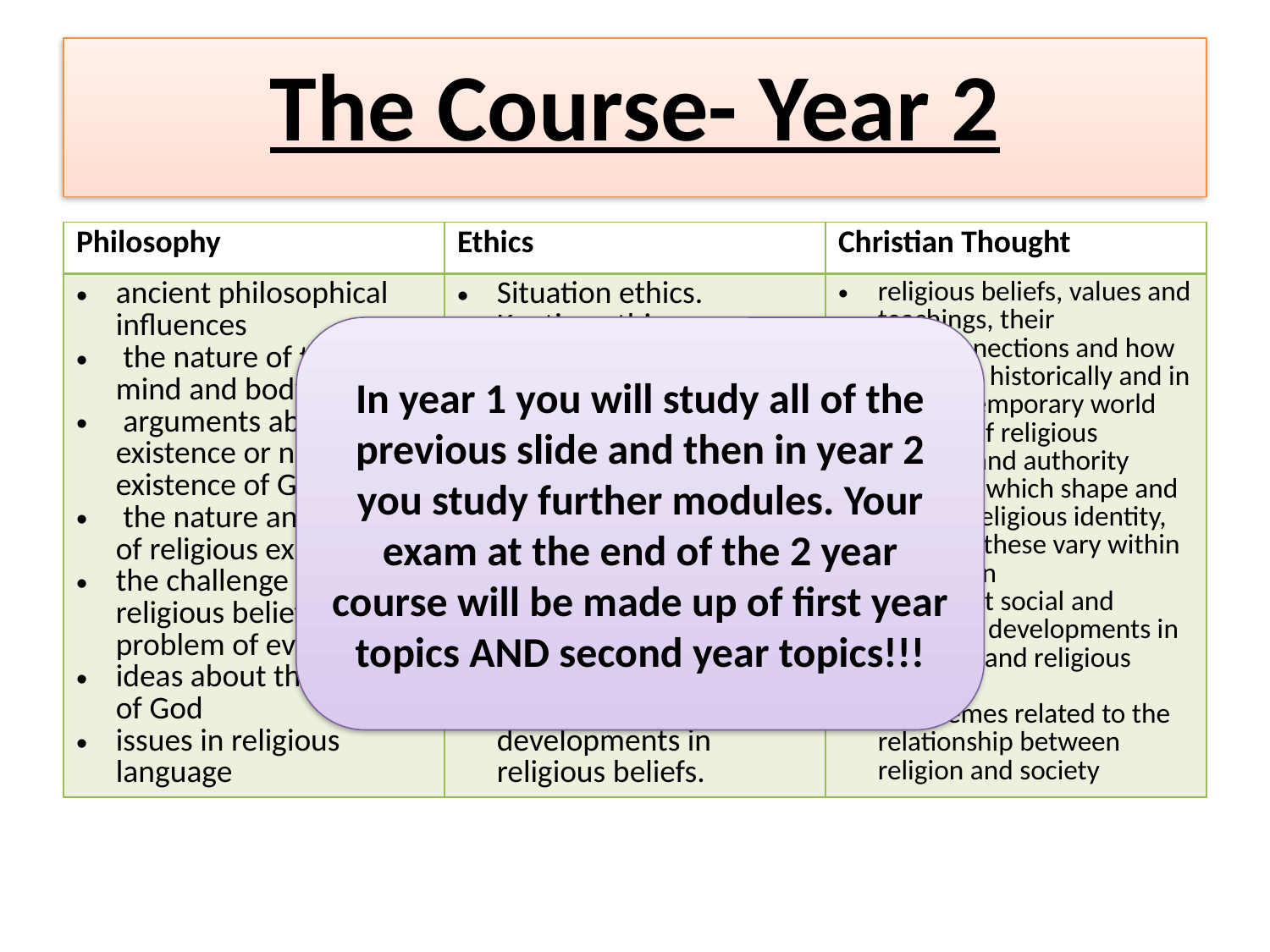

# The Course- Year 2
| Philosophy | Ethics | Christian Thought |
| --- | --- | --- |
| ancient philosophical influences the nature of the soul, mind and body arguments about the existence or non-existence of God the nature and impact of religious experience the challenge for religious belief of the problem of evil ideas about the nature of God issues in religious language | Situation ethics. Kantian ethics Utilitarianism Natural moral law Business ethics Euthanasia Ethical language and thought Debates surrounding the significant idea of conscience Sexual ethics and the influence on ethical thought of developments in religious beliefs. | religious beliefs, values and teachings, their interconnections and how they vary historically and in the contemporary world sources of religious wisdom and authority practices which shape and express religious identity, and how these vary within a tradition significant social and historical developments in theology and religious thought key themes related to the relationship between religion and society |
In year 1 you will study all of the previous slide and then in year 2 you study further modules. Your exam at the end of the 2 year course will be made up of first year topics AND second year topics!!!